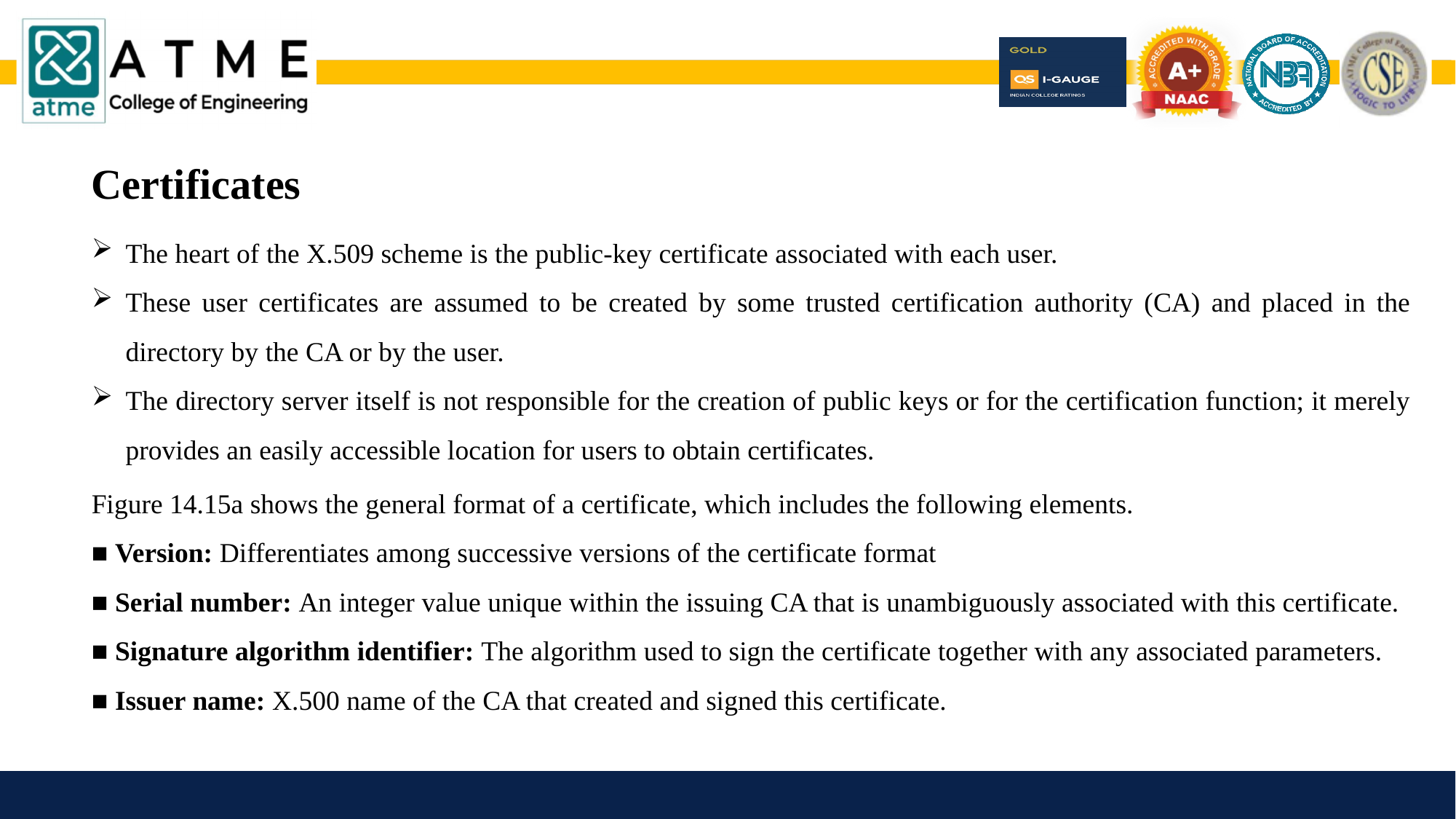

Certificates
The heart of the X.509 scheme is the public-key certificate associated with each user.
These user certificates are assumed to be created by some trusted certification authority (CA) and placed in the directory by the CA or by the user.
The directory server itself is not responsible for the creation of public keys or for the certification function; it merely provides an easily accessible location for users to obtain certificates.
Figure 14.15a shows the general format of a certificate, which includes the following elements.
■ Version: Differentiates among successive versions of the certificate format
■ Serial number: An integer value unique within the issuing CA that is unambiguously associated with this certificate.
■ Signature algorithm identifier: The algorithm used to sign the certificate together with any associated parameters.
■ Issuer name: X.500 name of the CA that created and signed this certificate.